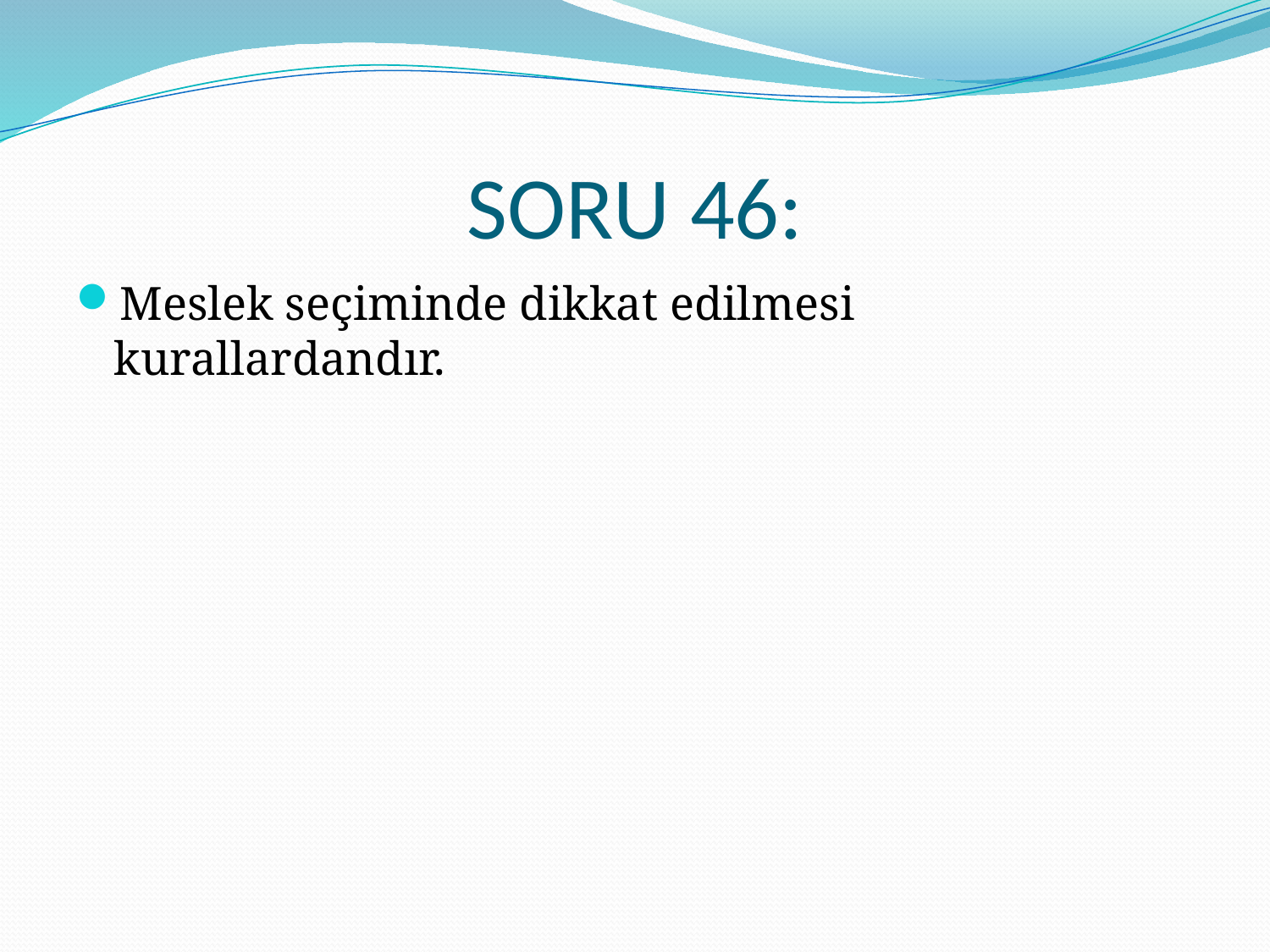

# SORU 46:
Meslek seçiminde dikkat edilmesi kurallardandır.